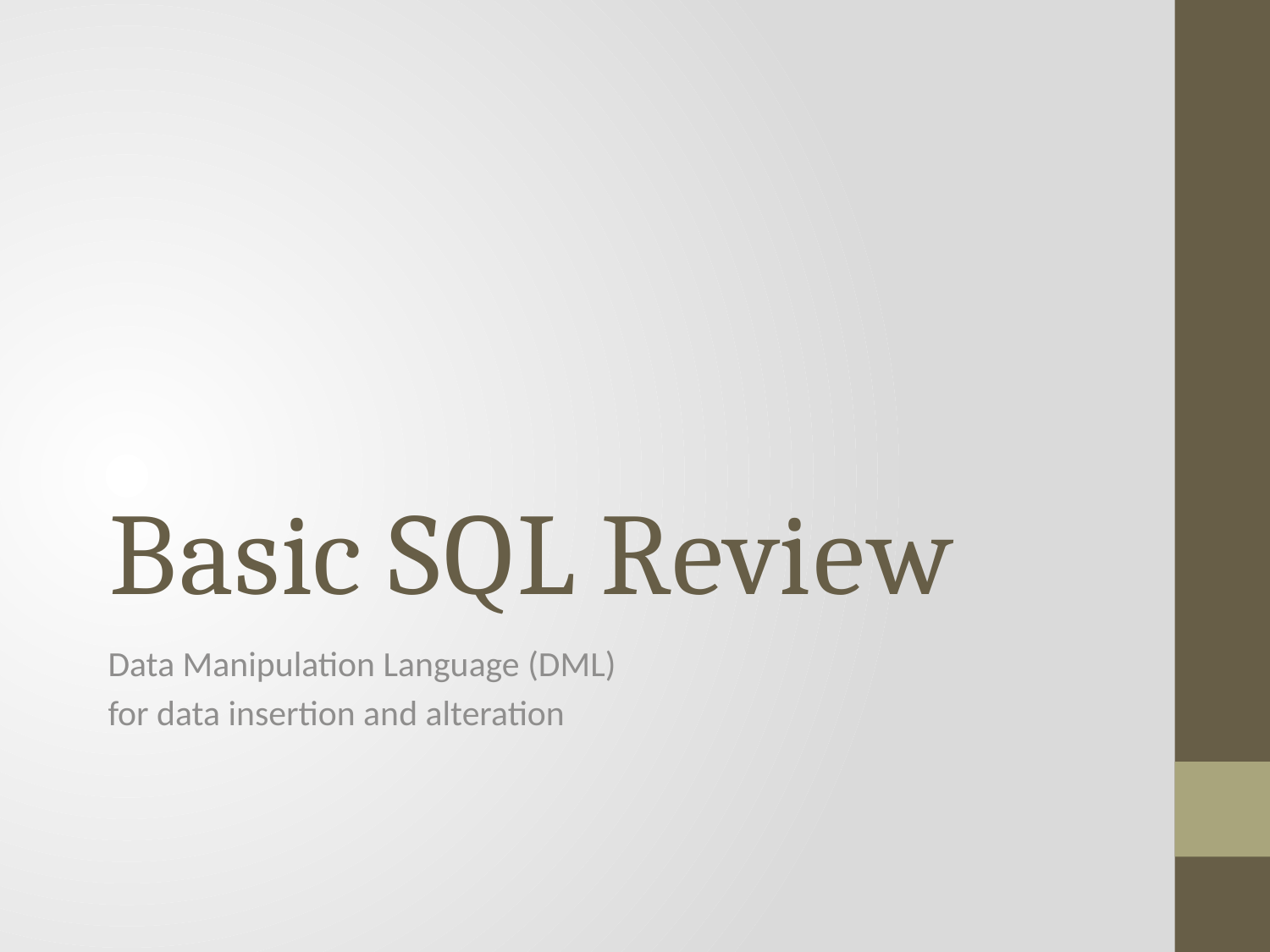

# Basic SQL Review
Data Manipulation Language (DML)
for data insertion and alteration